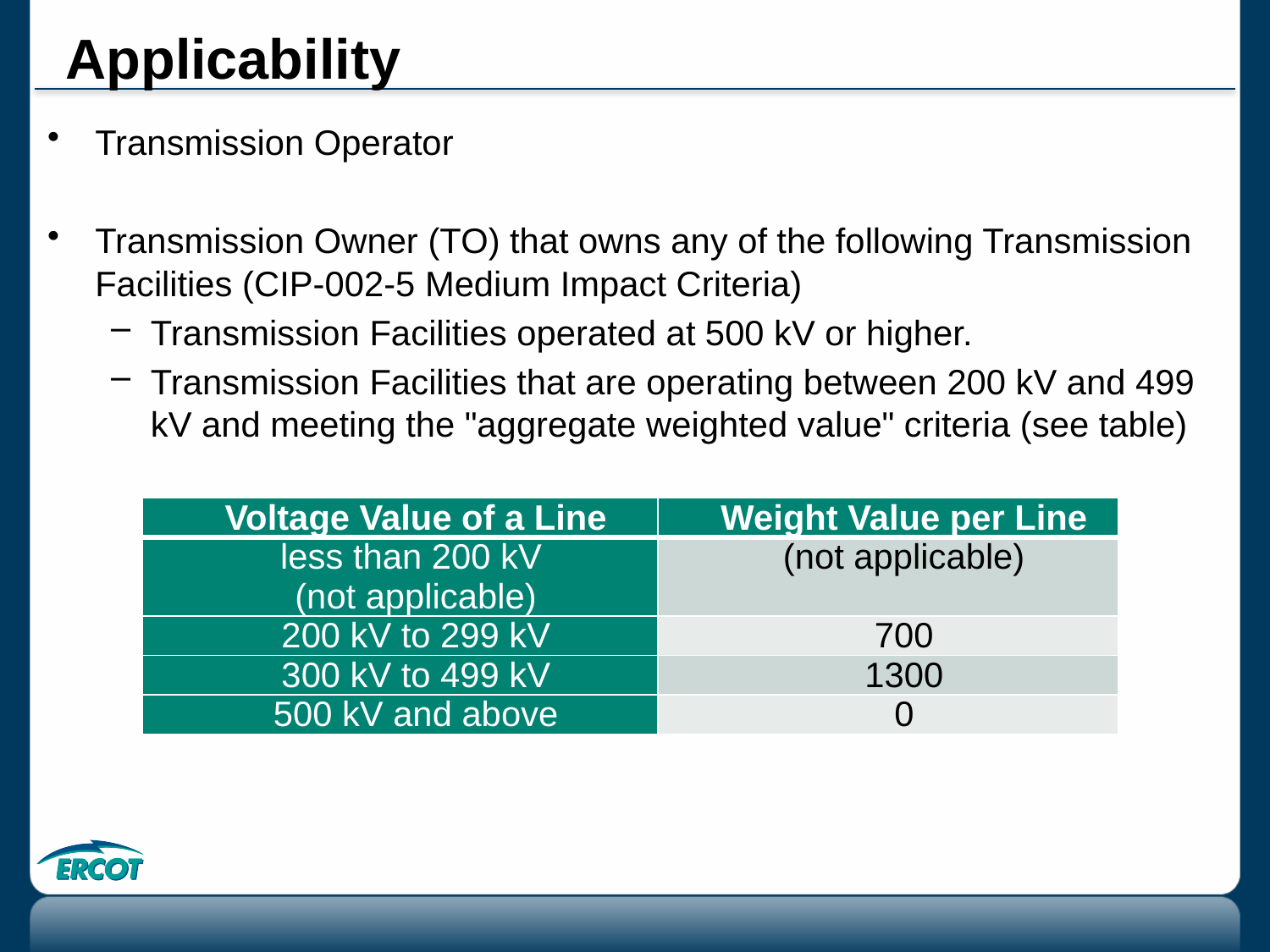

# Applicability
Transmission Operator

Transmission Owner (TO) that owns any of the following Transmission Facilities (CIP-002-5 Medium Impact Criteria)
Transmission Facilities operated at 500 kV or higher.
Transmission Facilities that are operating between 200 kV and 499 kV and meeting the "aggregate weighted value" criteria (see table)
| Voltage Value of a Line | Weight Value per Line |
| --- | --- |
| less than 200 kV (not applicable) | (not applicable) |
| 200 kV to 299 kV | 700 |
| 300 kV to 499 kV | 1300 |
| 500 kV and above | 0 |